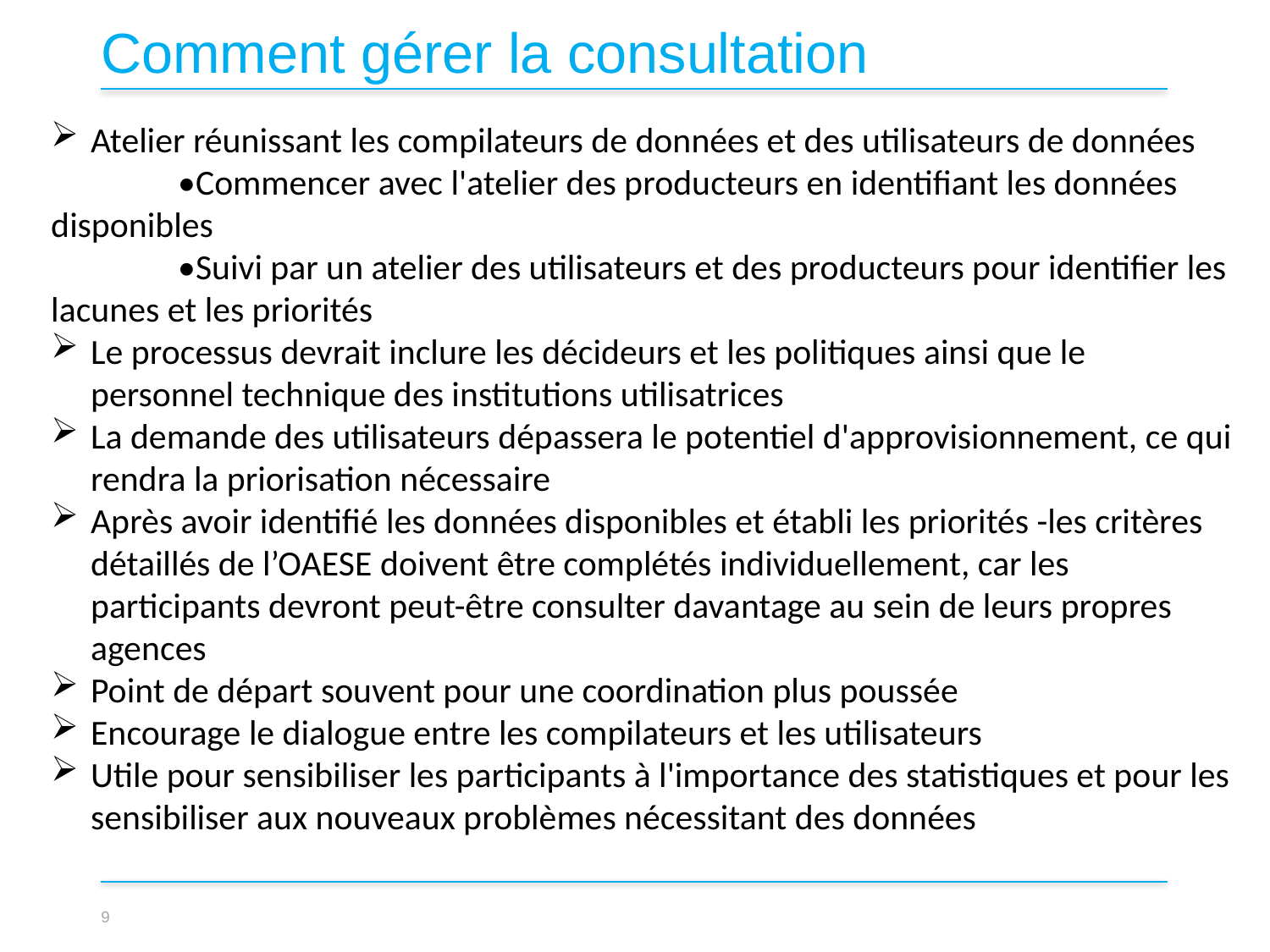

Comment gérer la consultation
Atelier réunissant les compilateurs de données et des utilisateurs de données
	•Commencer avec l'atelier des producteurs en identifiant les données disponibles
	•Suivi par un atelier des utilisateurs et des producteurs pour identifier les lacunes et les priorités
Le processus devrait inclure les décideurs et les politiques ainsi que le personnel technique des institutions utilisatrices
La demande des utilisateurs dépassera le potentiel d'approvisionnement, ce qui rendra la priorisation nécessaire
Après avoir identifié les données disponibles et établi les priorités -les critères détaillés de l’OAESE doivent être complétés individuellement, car les participants devront peut-être consulter davantage au sein de leurs propres agences
Point de départ souvent pour une coordination plus poussée
Encourage le dialogue entre les compilateurs et les utilisateurs
Utile pour sensibiliser les participants à l'importance des statistiques et pour les sensibiliser aux nouveaux problèmes nécessitant des données
9